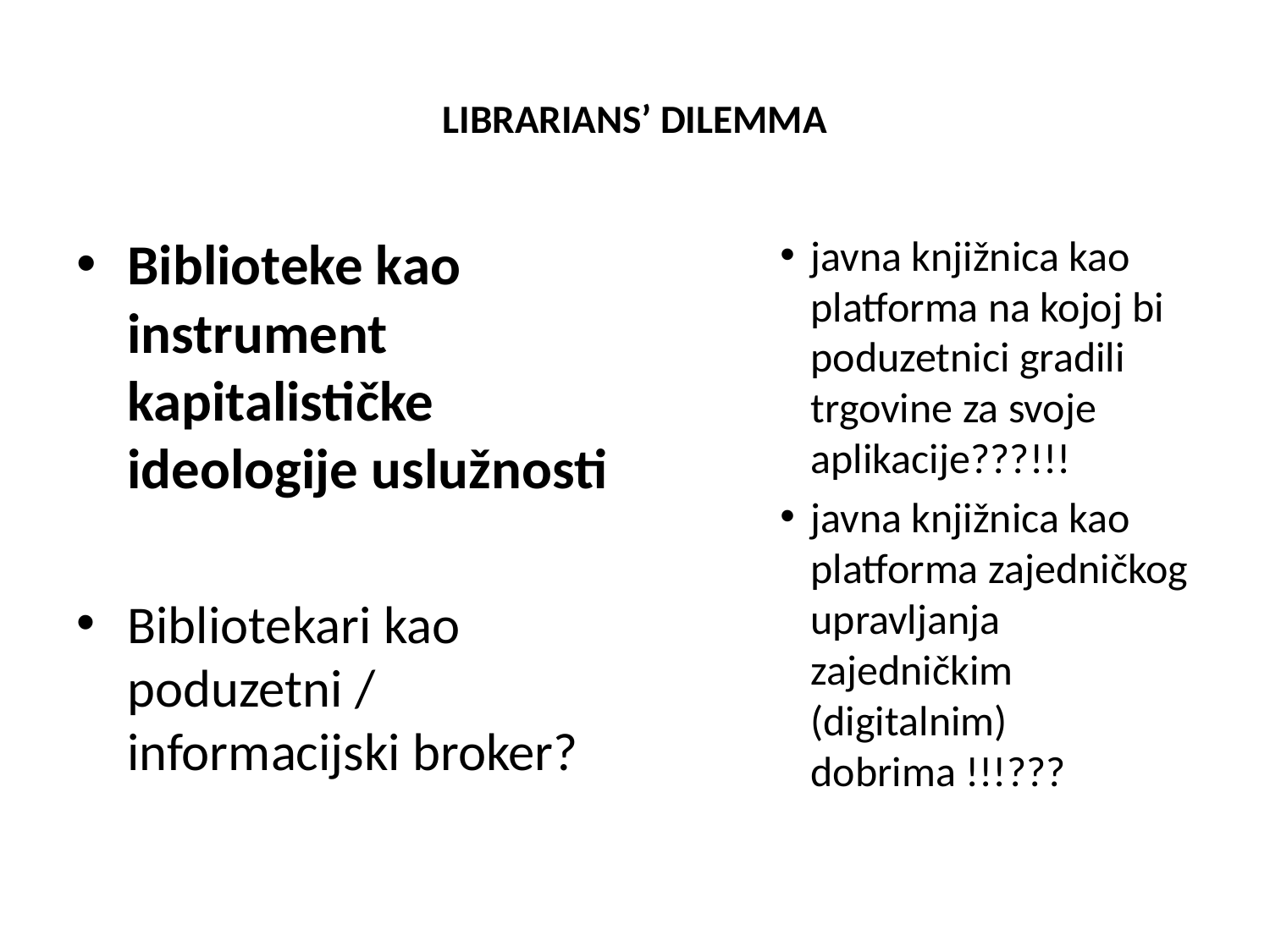

# LIBRARIANS’ DILEMMA
Biblioteke kao instrument kapitalističke ideologije uslužnosti

Bibliotekari kao poduzetni / informacijski broker?

javna knjižnica kao platforma na kojoj bi poduzetnici gradili trgovine za svoje aplikacije???!!!
javna knjižnica kao platforma zajedničkog upravljanja zajedničkim (digitalnim) dobrima !!!???